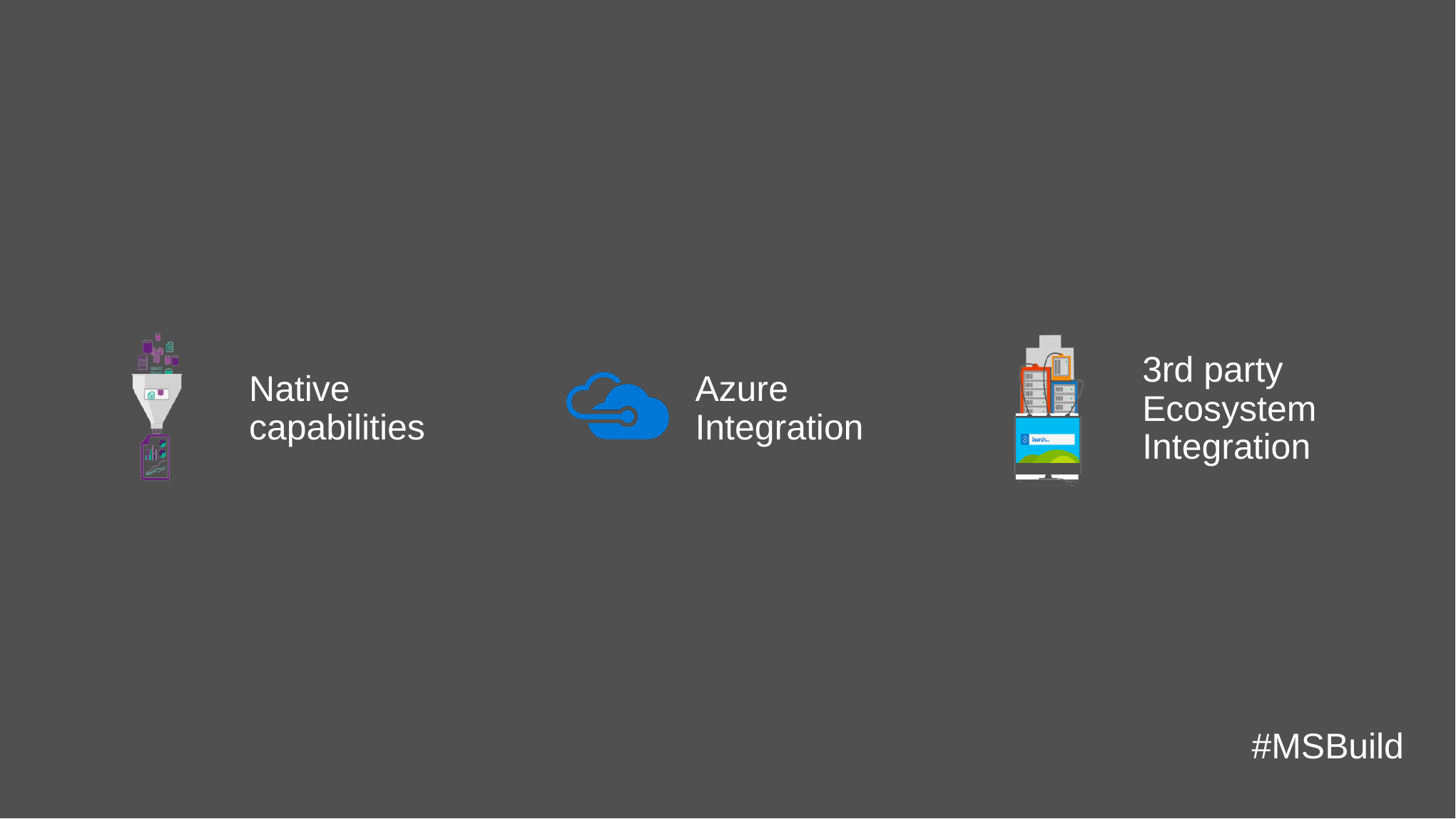

Native capabilities
Azure Integration
3rd party Ecosystem Integration
#MSBuild